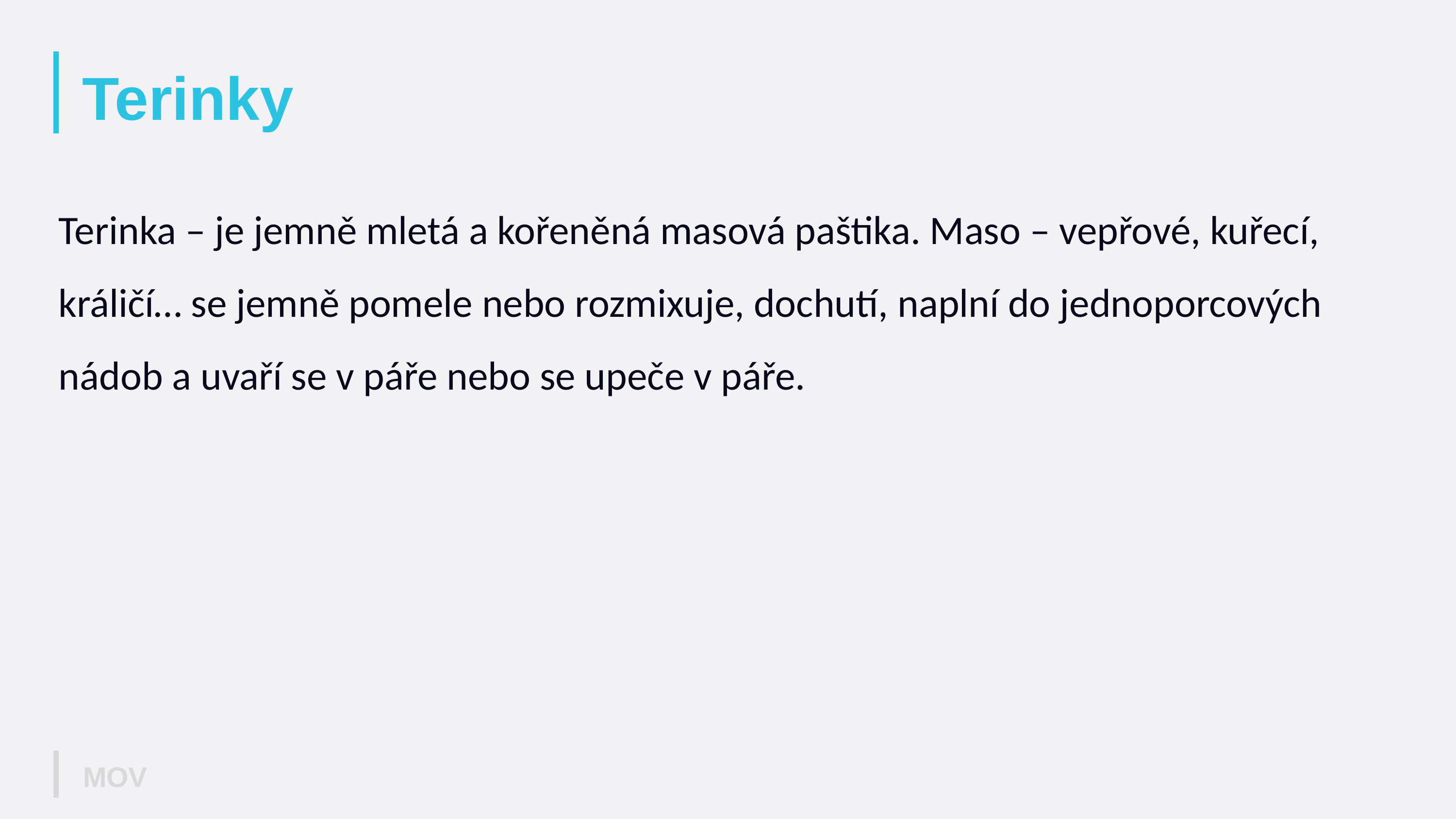

# Terinky
Terinka – je jemně mletá a kořeněná masová paštika. Maso – vepřové, kuřecí, králičí… se jemně pomele nebo rozmixuje, dochutí, naplní do jednoporcových nádob a uvaří se v páře nebo se upeče v páře.